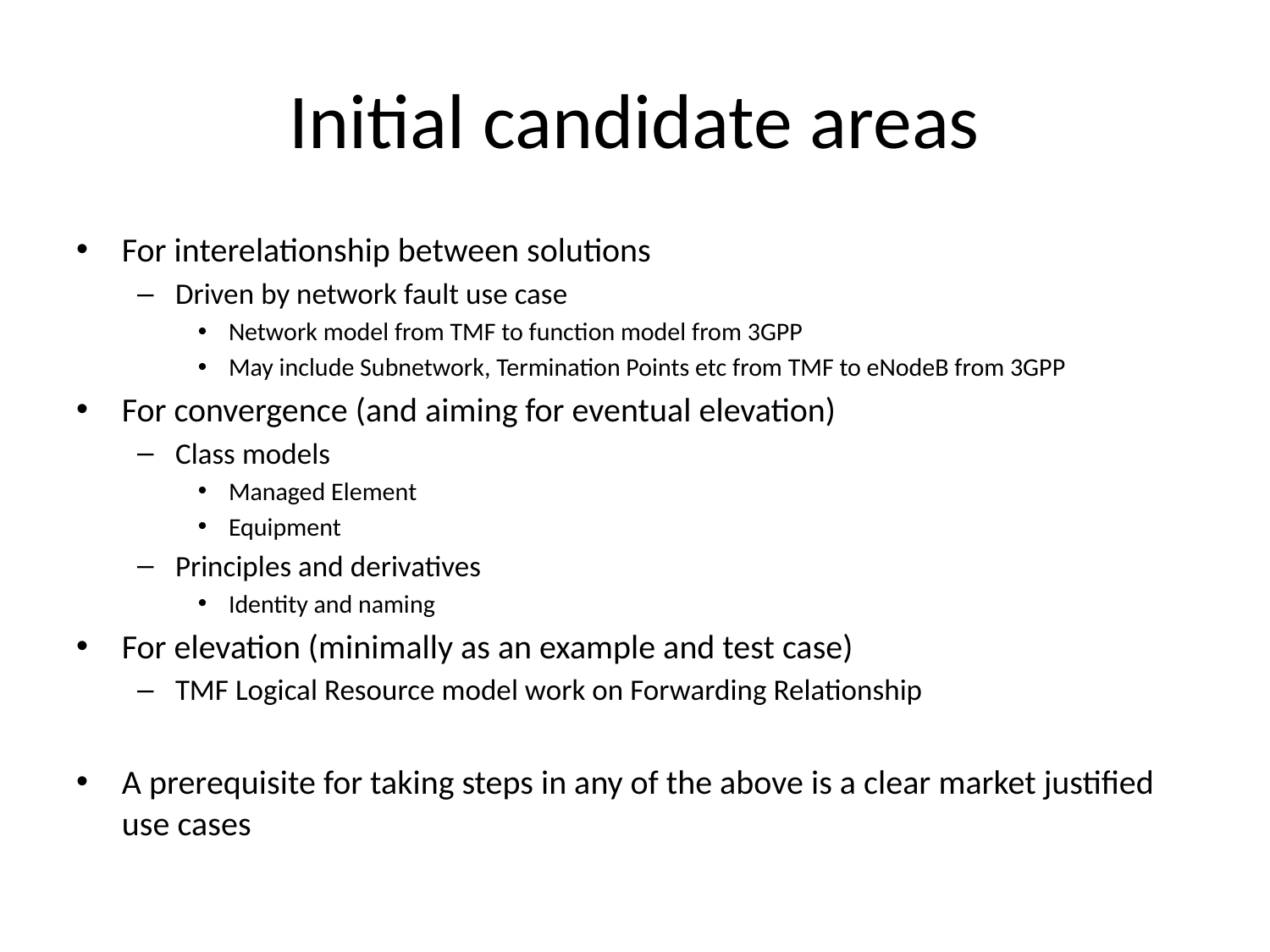

# Initial candidate areas
For interelationship between solutions
Driven by network fault use case
Network model from TMF to function model from 3GPP
May include Subnetwork, Termination Points etc from TMF to eNodeB from 3GPP
For convergence (and aiming for eventual elevation)
Class models
Managed Element
Equipment
Principles and derivatives
Identity and naming
For elevation (minimally as an example and test case)
TMF Logical Resource model work on Forwarding Relationship

A prerequisite for taking steps in any of the above is a clear market justified use cases